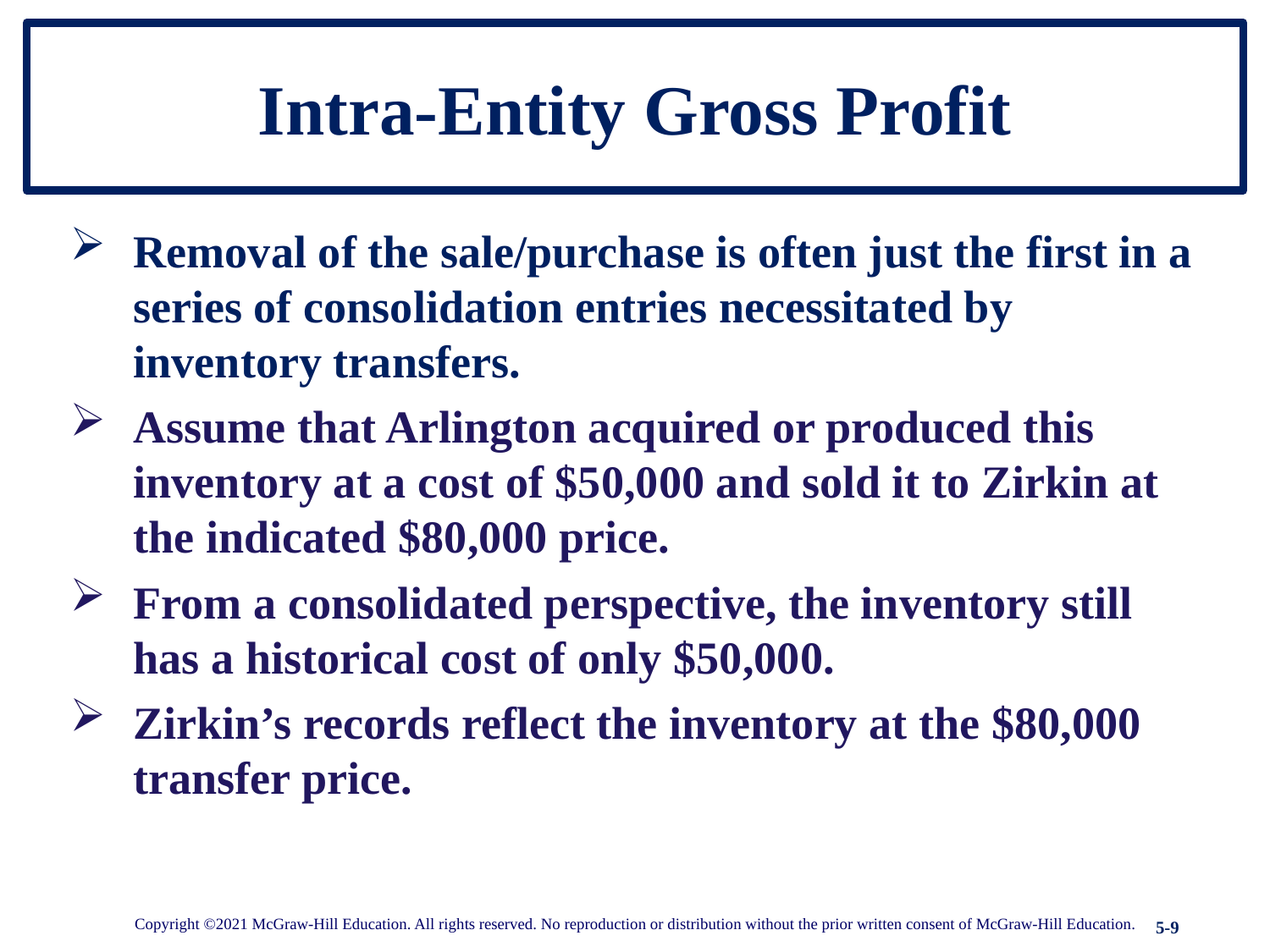

# Intra-Entity Gross Profit
Removal of the sale/purchase is often just the first in a series of consolidation entries necessitated by inventory transfers.
Assume that Arlington acquired or produced this inventory at a cost of $50,000 and sold it to Zirkin at the indicated $80,000 price.
From a consolidated perspective, the inventory still has a historical cost of only $50,000.
Zirkin’s records reflect the inventory at the $80,000 transfer price.

Copyright ©2021 McGraw-Hill Education. All rights reserved. No reproduction or distribution without the prior written consent of McGraw-Hill Education.
5-9